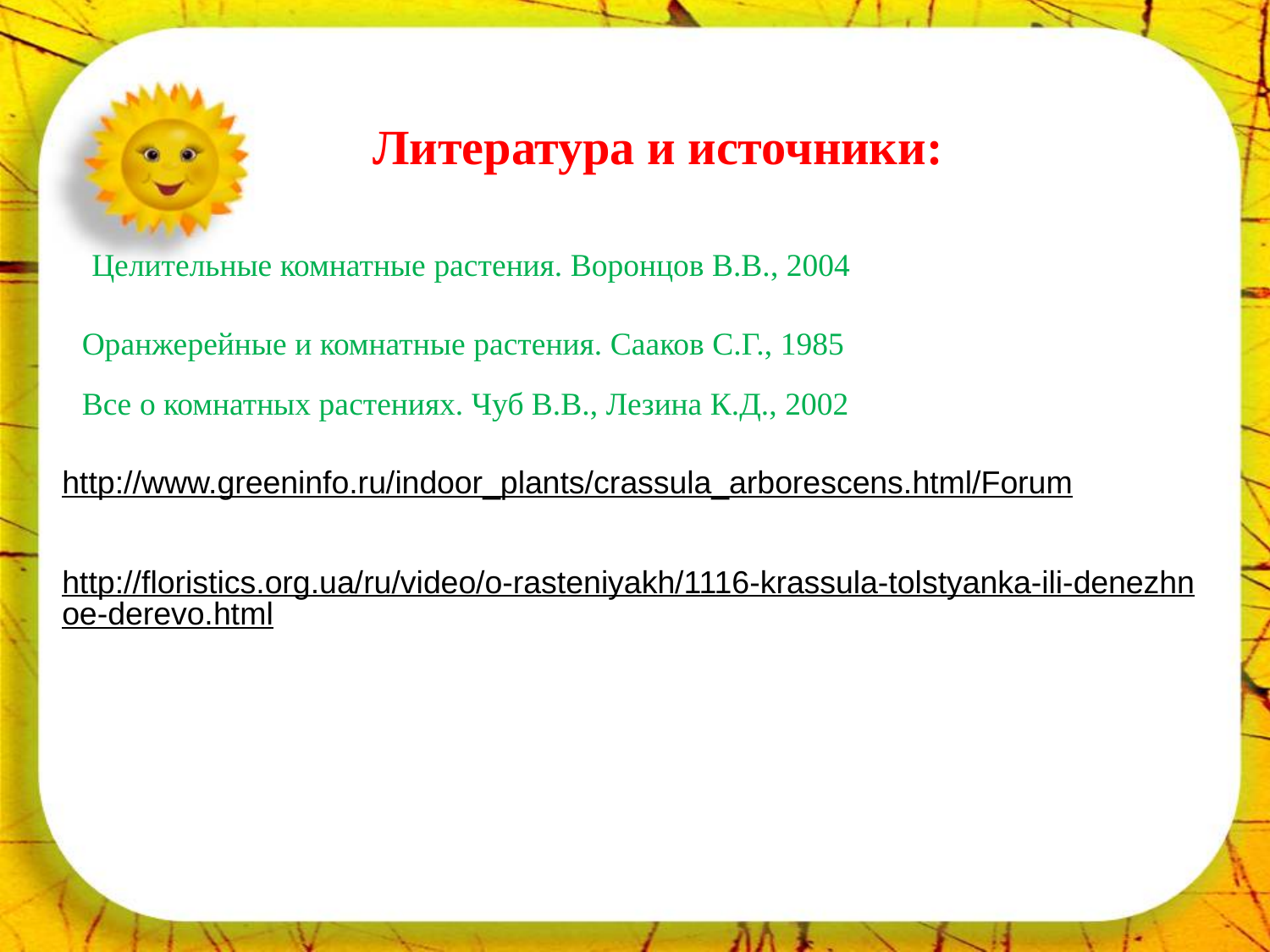

Литература и источники:
Целительные комнатные растения. Воронцов В.В., 2004

Оранжерейные и комнатные растения. Сааков С.Г., 1985
Все о комнатных растениях. Чуб В.В., Лезина К.Д., 2002
http://www.greeninfo.ru/indoor_plants/crassula_arborescens.html/Forum
http://floristics.org.ua/ru/video/o-rasteniyakh/1116-krassula-tolstyanka-ili-denezhnoe-derevo.html